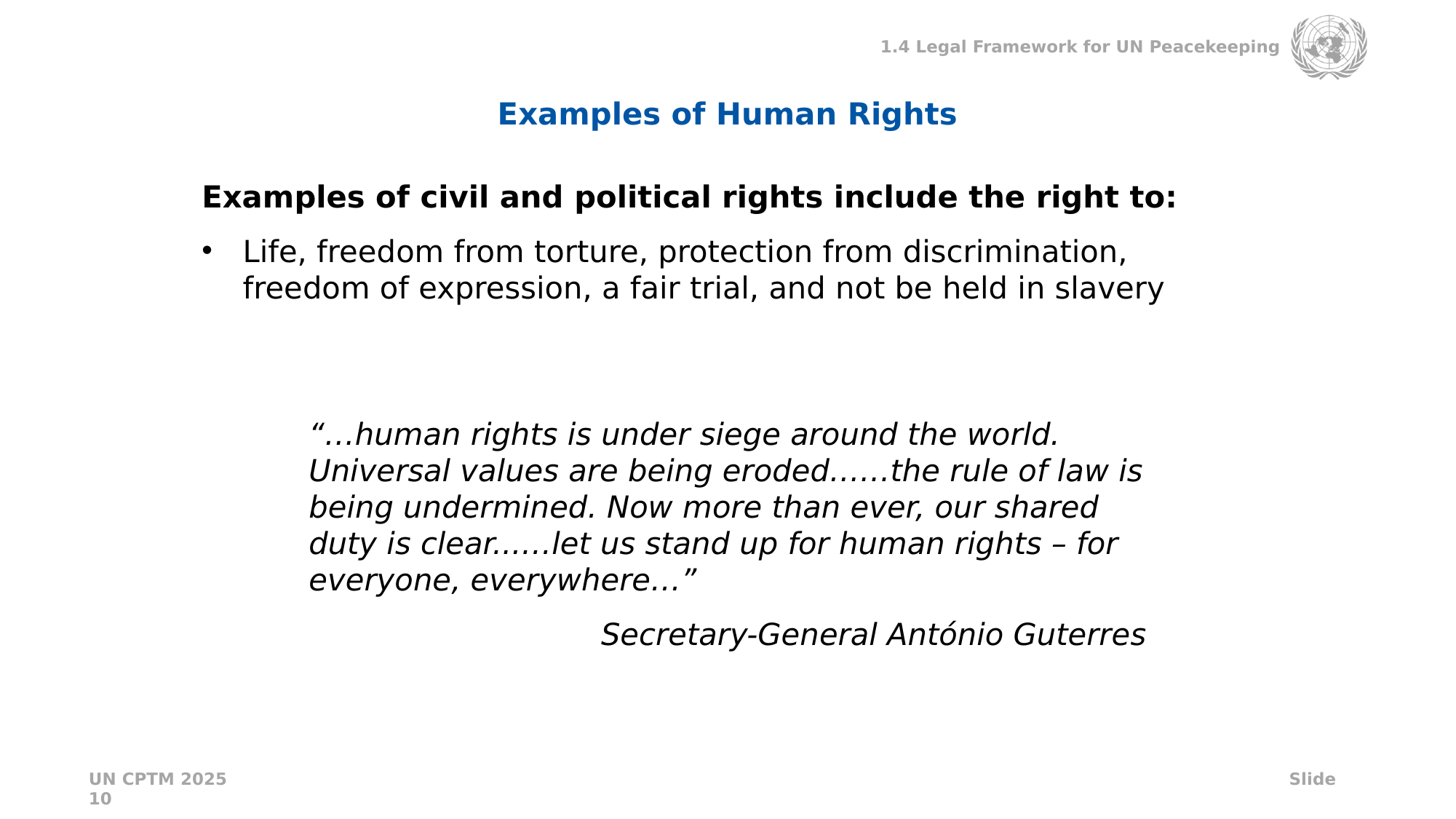

Examples of Human Rights
Examples of civil and political rights include the right to:
Life, freedom from torture, protection from discrimination, freedom of expression, a fair trial, and not be held in slavery
“…human rights is under siege around the world. Universal values are being eroded……the rule of law is being undermined. Now more than ever, our shared duty is clear...…let us stand up for human rights – for everyone, everywhere…”
Secretary-General António Guterres